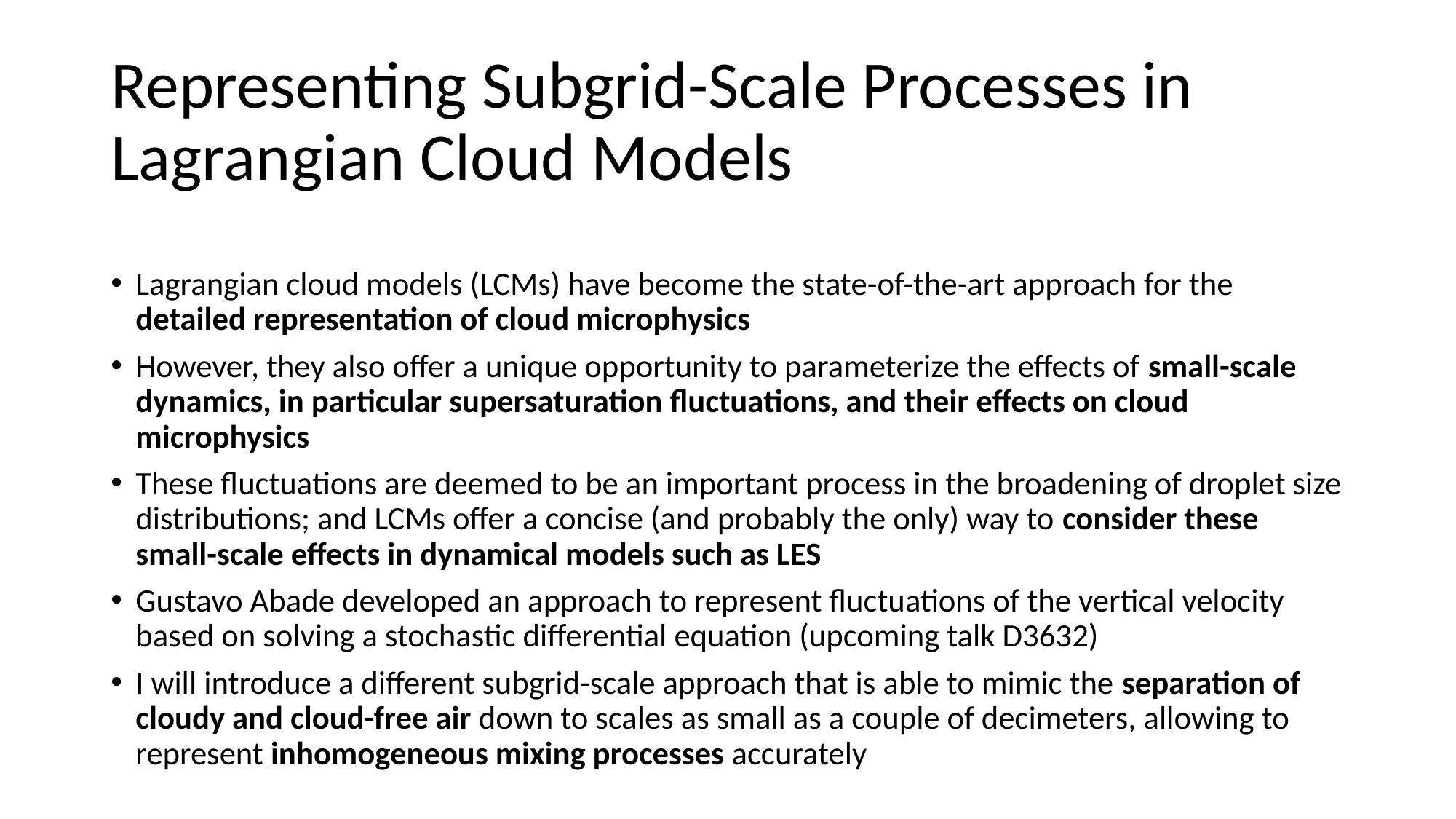

# Representing Subgrid-Scale Processes in Lagrangian Cloud Models
Lagrangian cloud models (LCMs) have become the state-of-the-art approach for the detailed representation of cloud microphysics
However, they also offer a unique opportunity to parameterize the effects of small-scale dynamics, in particular supersaturation fluctuations, and their effects on cloud microphysics
These fluctuations are deemed to be an important process in the broadening of droplet size distributions; and LCMs offer a concise (and probably the only) way to consider these small-scale effects in dynamical models such as LES
Gustavo Abade developed an approach to represent fluctuations of the vertical velocity based on solving a stochastic differential equation (upcoming talk D3632)
I will introduce a different subgrid-scale approach that is able to mimic the separation of cloudy and cloud-free air down to scales as small as a couple of decimeters, allowing to represent inhomogeneous mixing processes accurately